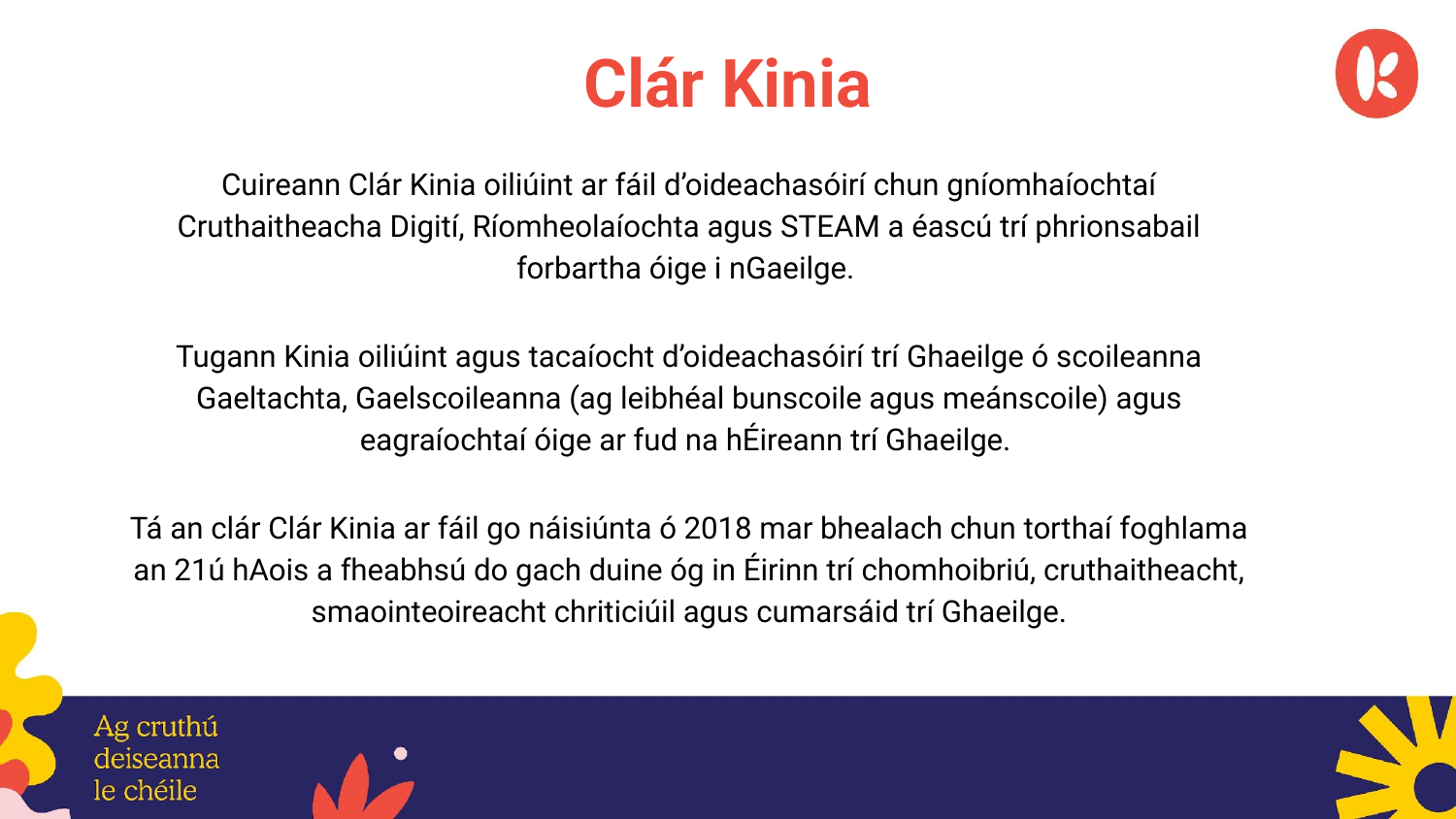

# Clár Kinia
Cuireann Clár Kinia oiliúint ar fáil d’oideachasóirí chun gníomhaíochtaí Cruthaitheacha Digití, Ríomheolaíochta agus STEAM a éascú trí phrionsabail forbartha óige i nGaeilge.
Tugann Kinia oiliúint agus tacaíocht d’oideachasóirí trí Ghaeilge ó scoileanna Gaeltachta, Gaelscoileanna (ag leibhéal bunscoile agus meánscoile) agus eagraíochtaí óige ar fud na hÉireann trí Ghaeilge.
Tá an clár Clár Kinia ar fáil go náisiúnta ó 2018 mar bhealach chun torthaí foghlama an 21ú hAois a fheabhsú do gach duine óg in Éirinn trí chomhoibriú, cruthaitheacht, smaointeoireacht chriticiúil agus cumarsáid trí Ghaeilge.